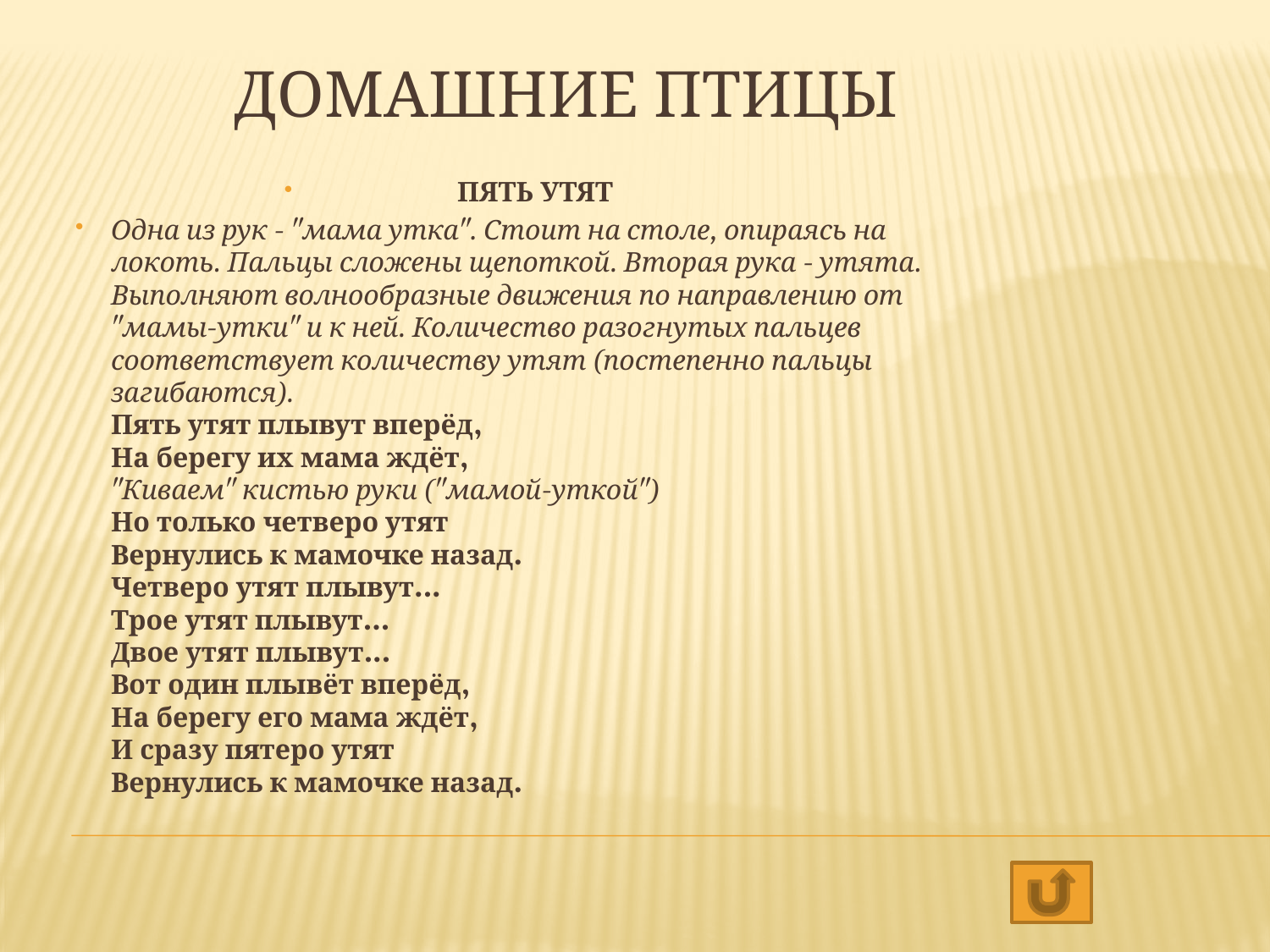

# Домашние птицы

ПЯТЬ УТЯТ
Одна из рук - "мама утка". Стоит на столе, опираясь на локоть. Пальцы сложены щепоткой. Вторая рука - утята. Выполняют волнообразные движения по направлению от "мамы-утки" и к ней. Количество разогнутых пальцев соответствует количеству утят (постепенно пальцы загибаются).
Пять утят плывут вперёд,
На берегу их мама ждёт,
"Киваем" кистью руки ("мамой-уткой")
Но только четверо утят
Вернулись к мамочке назад.
Четверо утят плывут...
Трое утят плывут...
Двое утят плывут...
Вот один плывёт вперёд,
На берегу его мама ждёт,
И сразу пятеро утят
Вернулись к мамочке назад.